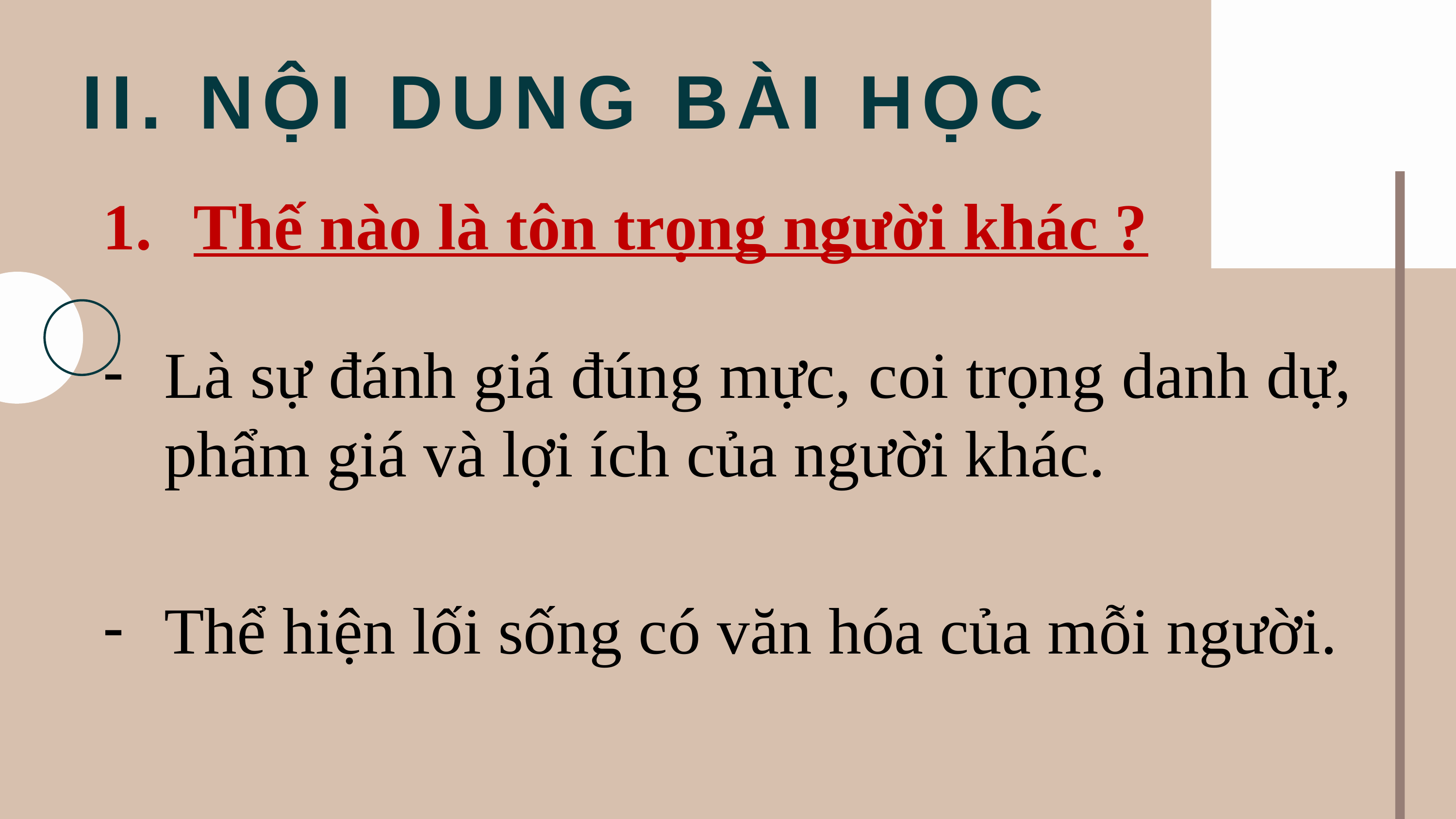

II. NỘI DUNG BÀI HỌC

Thế nào là tôn trọng người khác ?

Là sự đánh giá đúng mực, coi trọng danh dự, phẩm giá và lợi ích của người khác.

Thể hiện lối sống có văn hóa của mỗi người.